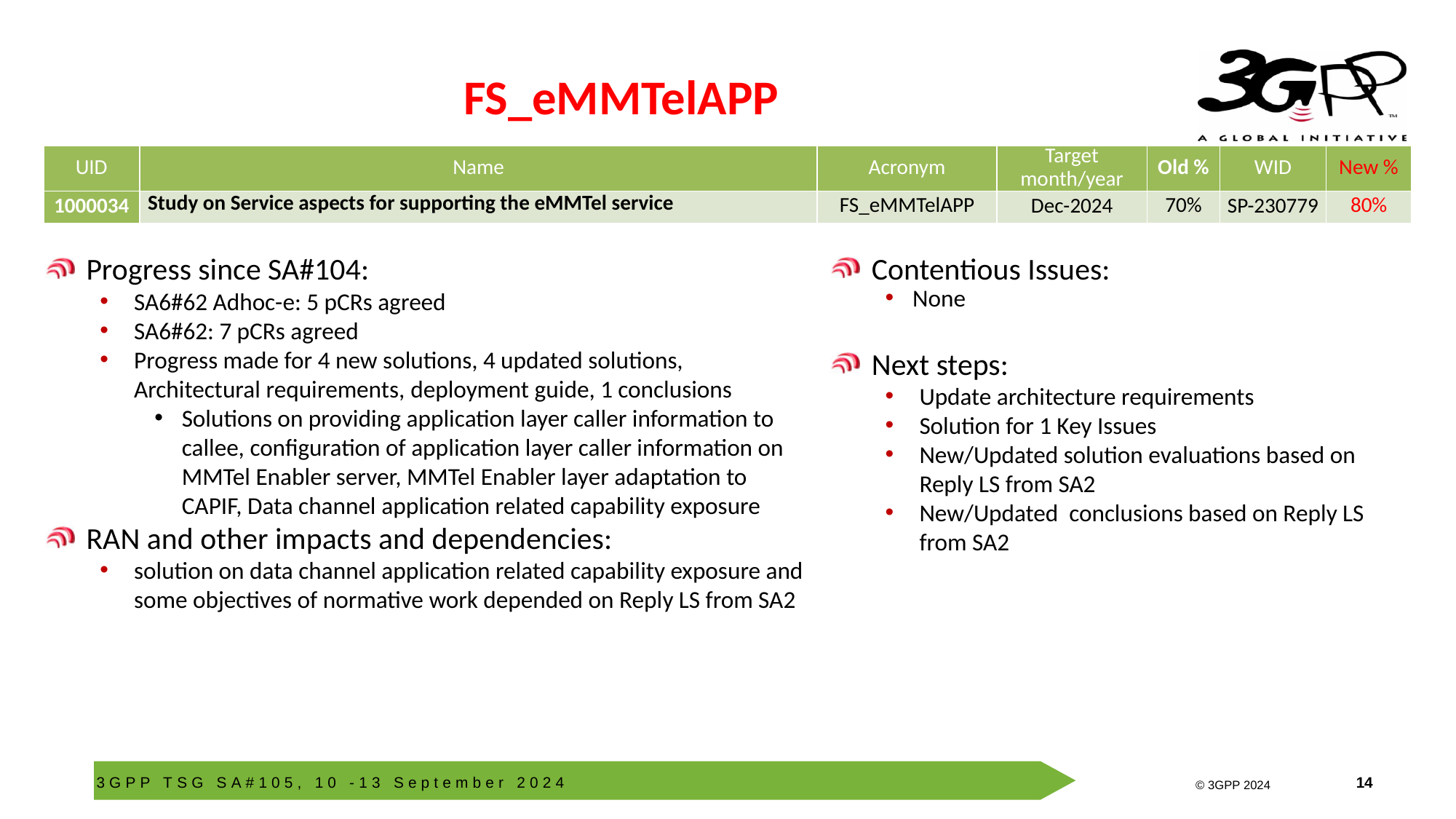

# FS_eMMTelAPP
| UID | Name | Acronym | Target month/year | Old % | WID | New % |
| --- | --- | --- | --- | --- | --- | --- |
| 1000034 | Study on Service aspects for supporting the eMMTel service | FS\_eMMTelAPP | Dec-2024 | 70% | SP-230779 | 80% |
Contentious Issues:
None

Next steps:
Update architecture requirements
Solution for 1 Key Issues
New/Updated solution evaluations based on Reply LS from SA2
New/Updated  conclusions based on Reply LS from SA2
Progress since SA#104:
SA6#62 Adhoc-e: 5 pCRs agreed
SA6#62: 7 pCRs agreed
Progress made for 4 new solutions, 4 updated solutions, Architectural requirements, deployment guide, 1 conclusions
Solutions on providing application layer caller information to callee, configuration of application layer caller information on MMTel Enabler server, MMTel Enabler layer adaptation to CAPIF, Data channel application related capability exposure
RAN and other impacts and dependencies:
solution on data channel application related capability exposure and some objectives of normative work depended on Reply LS from SA2